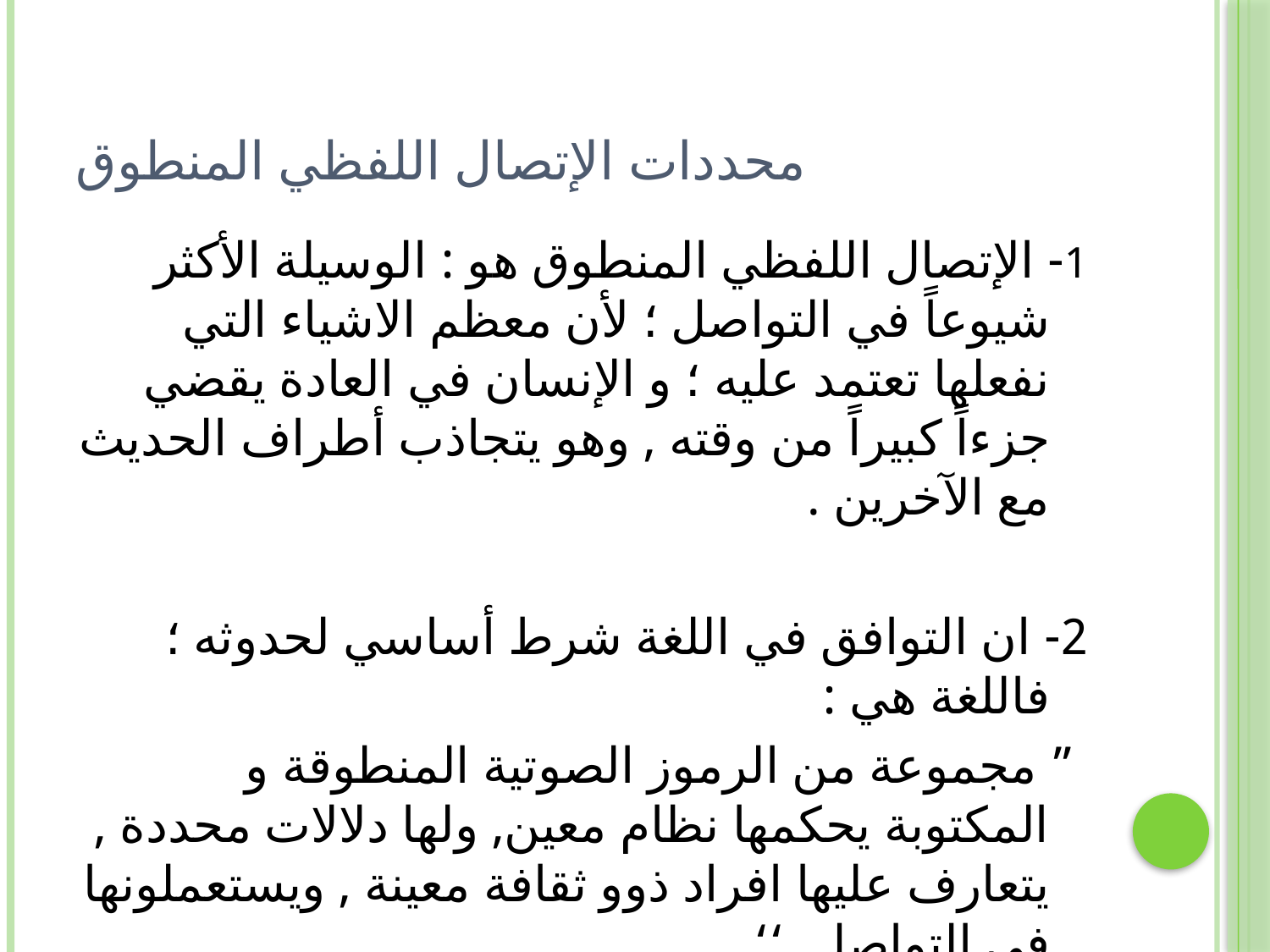

# محددات الإتصال اللفظي المنطوق
1- الإتصال اللفظي المنطوق هو : الوسيلة الأكثر شيوعاً في التواصل ؛ لأن معظم الاشياء التي نفعلها تعتمد عليه ؛ و الإنسان في العادة يقضي جزءاً كبيراً من وقته , وهو يتجاذب أطراف الحديث مع الآخرين .

2- ان التوافق في اللغة شرط أساسي لحدوثه ؛ فاللغة هي :
 ” مجموعة من الرموز الصوتية المنطوقة و المكتوبة يحكمها نظام معين, ولها دلالات محددة , يتعارف عليها افراد ذوو ثقافة معينة , ويستعملونها في التواصل .‘‘